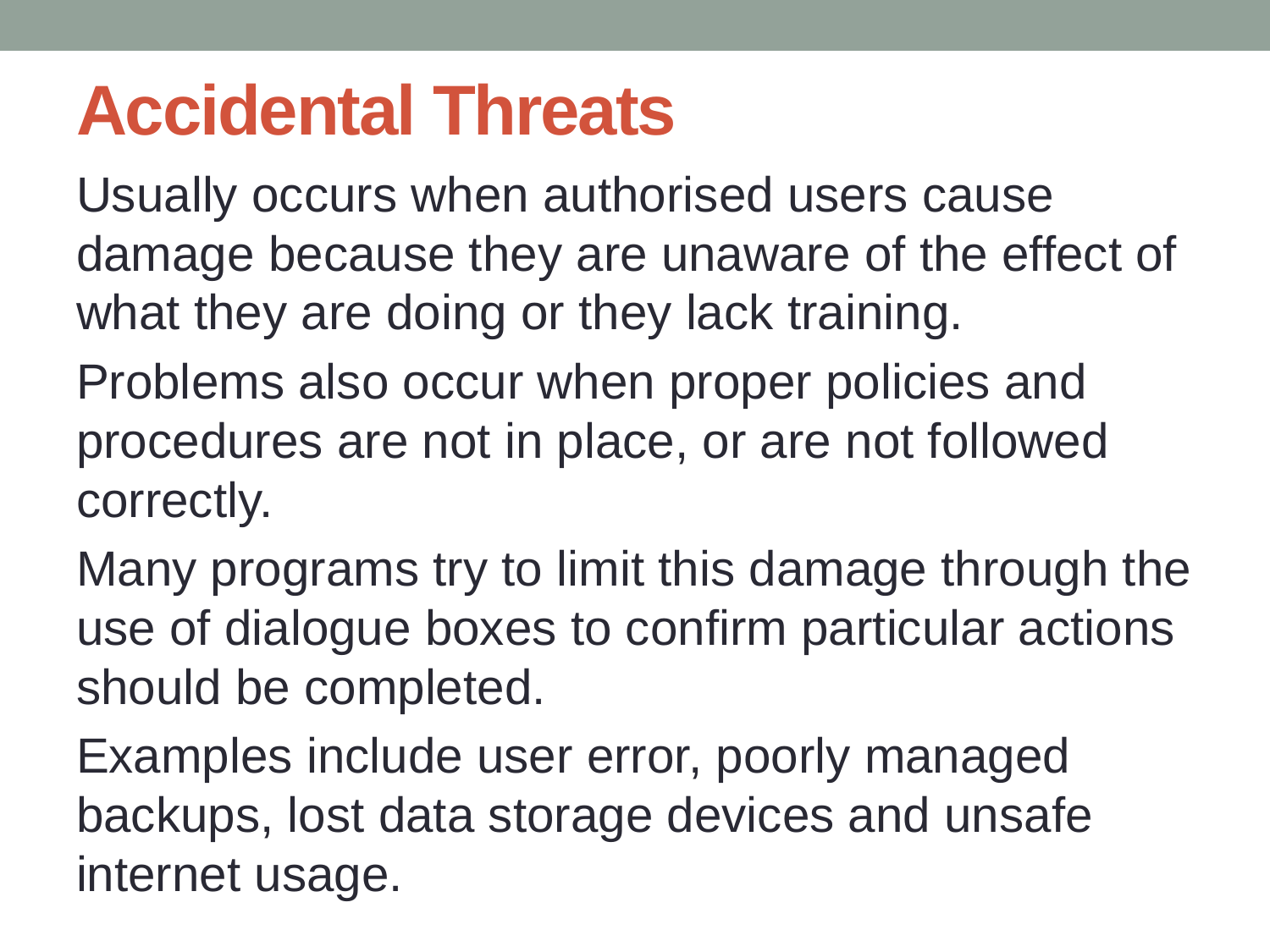

# Accidental Threats
Usually occurs when authorised users cause damage because they are unaware of the effect of what they are doing or they lack training.
Problems also occur when proper policies and procedures are not in place, or are not followed correctly.
Many programs try to limit this damage through the use of dialogue boxes to confirm particular actions should be completed.
Examples include user error, poorly managed backups, lost data storage devices and unsafe internet usage.